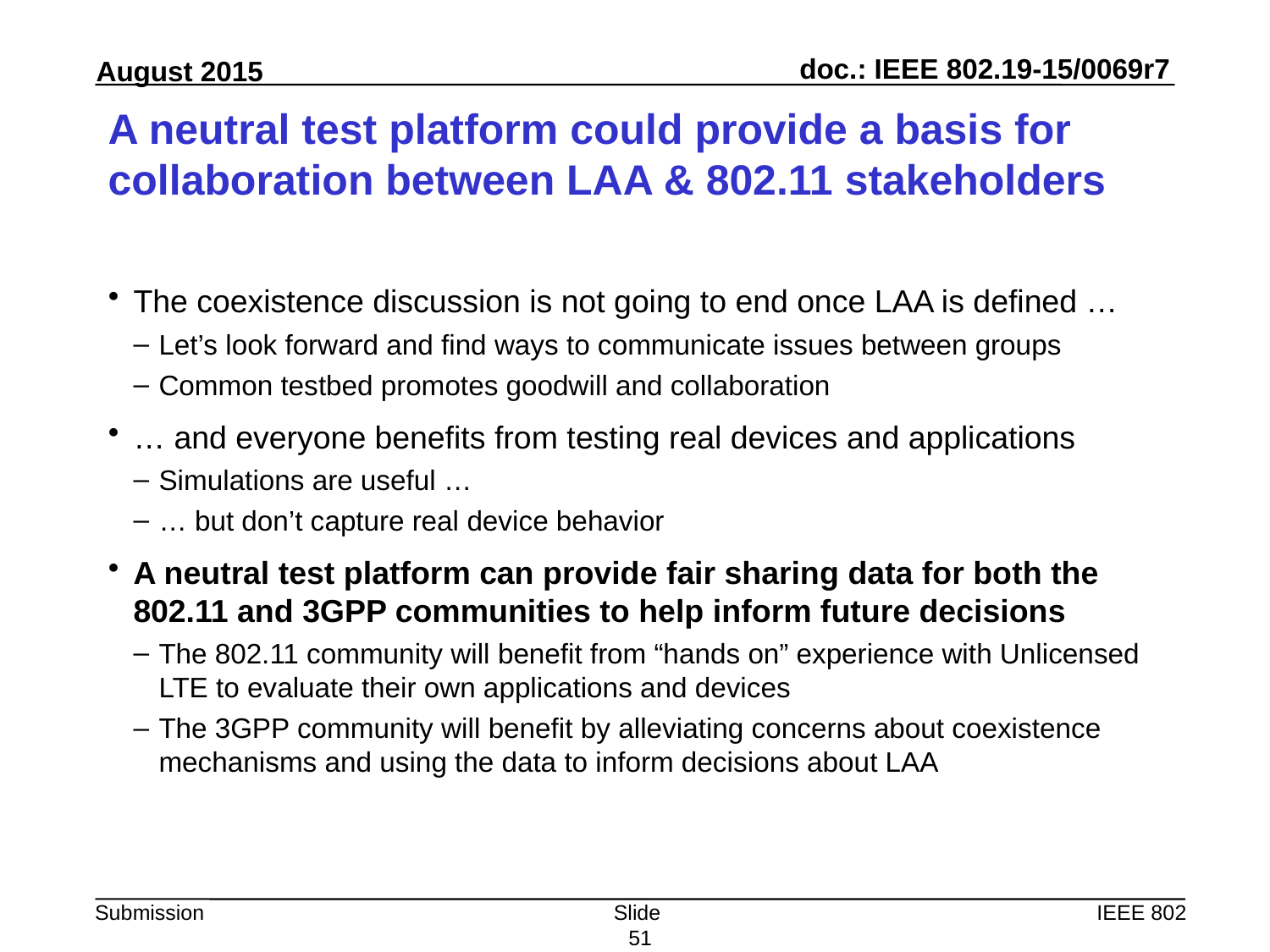

# A neutral test platform could provide a basis for collaboration between LAA & 802.11 stakeholders
The coexistence discussion is not going to end once LAA is defined …
Let’s look forward and find ways to communicate issues between groups
Common testbed promotes goodwill and collaboration
… and everyone benefits from testing real devices and applications
Simulations are useful …
… but don’t capture real device behavior
A neutral test platform can provide fair sharing data for both the 802.11 and 3GPP communities to help inform future decisions
The 802.11 community will benefit from “hands on” experience with Unlicensed LTE to evaluate their own applications and devices
The 3GPP community will benefit by alleviating concerns about coexistence mechanisms and using the data to inform decisions about LAA

Slide 51
IEEE 802